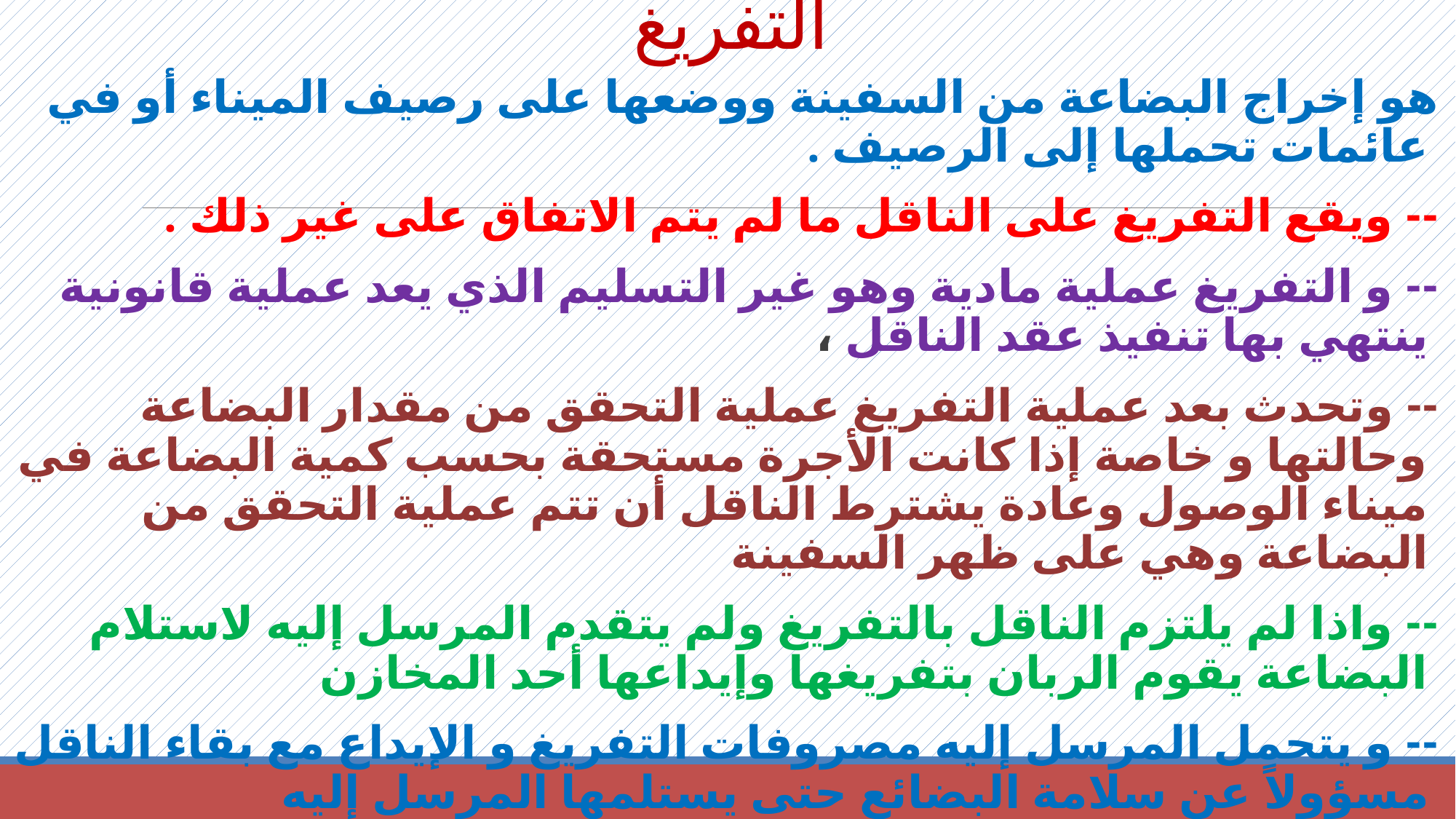

# التفريغ
هو إخراج البضاعة من السفينة ووضعها على رصيف الميناء أو في عائمات تحملها إلى الرصيف .
-- ويقع التفريغ على الناقل ما لم يتم الاتفاق على غير ذلك .
-- و التفريغ عملية مادية وهو غير التسليم الذي يعد عملية قانونية ينتهي بها تنفيذ عقد الناقل ،
-- وتحدث بعد عملية التفريغ عملية التحقق من مقدار البضاعة وحالتها و خاصة إذا كانت الأجرة مستحقة بحسب كمية البضاعة في ميناء الوصول وعادة يشترط الناقل أن تتم عملية التحقق من البضاعة وهي على ظهر السفينة
-- واذا لم يلتزم الناقل بالتفريغ ولم يتقدم المرسل إليه لاستلام البضاعة يقوم الربان بتفريغها وإيداعها أحد المخازن
-- و يتحمل المرسل إليه مصروفات التفريغ و الإيداع مع بقاء الناقل مسؤولاً عن سلامة البضائع حتى يستلمها المرسل إليه